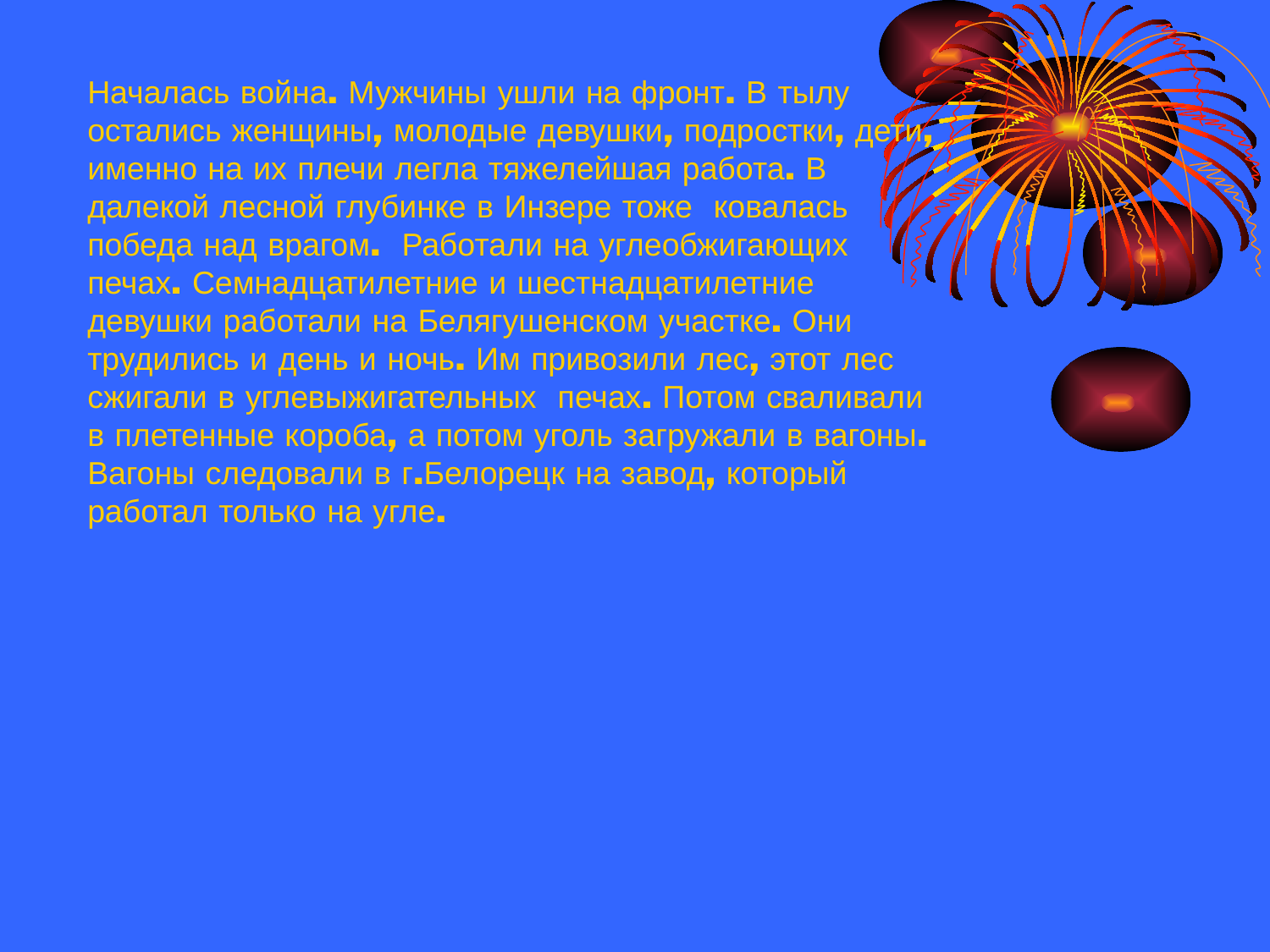

Началась война. Мужчины ушли на фронт. В тылу остались женщины, молодые девушки, подростки, дети, именно на их плечи легла тяжелейшая работа. В далекой лесной глубинке в Инзере тоже  ковалась победа над врагом.  Работали на углеобжигающих печах. Семнадцатилетние и шестнадцатилетние девушки работали на Белягушенском участке. Они трудились и день и ночь. Им привозили лес, этот лес сжигали в углевыжигательных  печах. Потом сваливали в плетенные короба, а потом уголь загружали в вагоны. Вагоны следовали в г.Белорецк на завод, который работал только на угле.